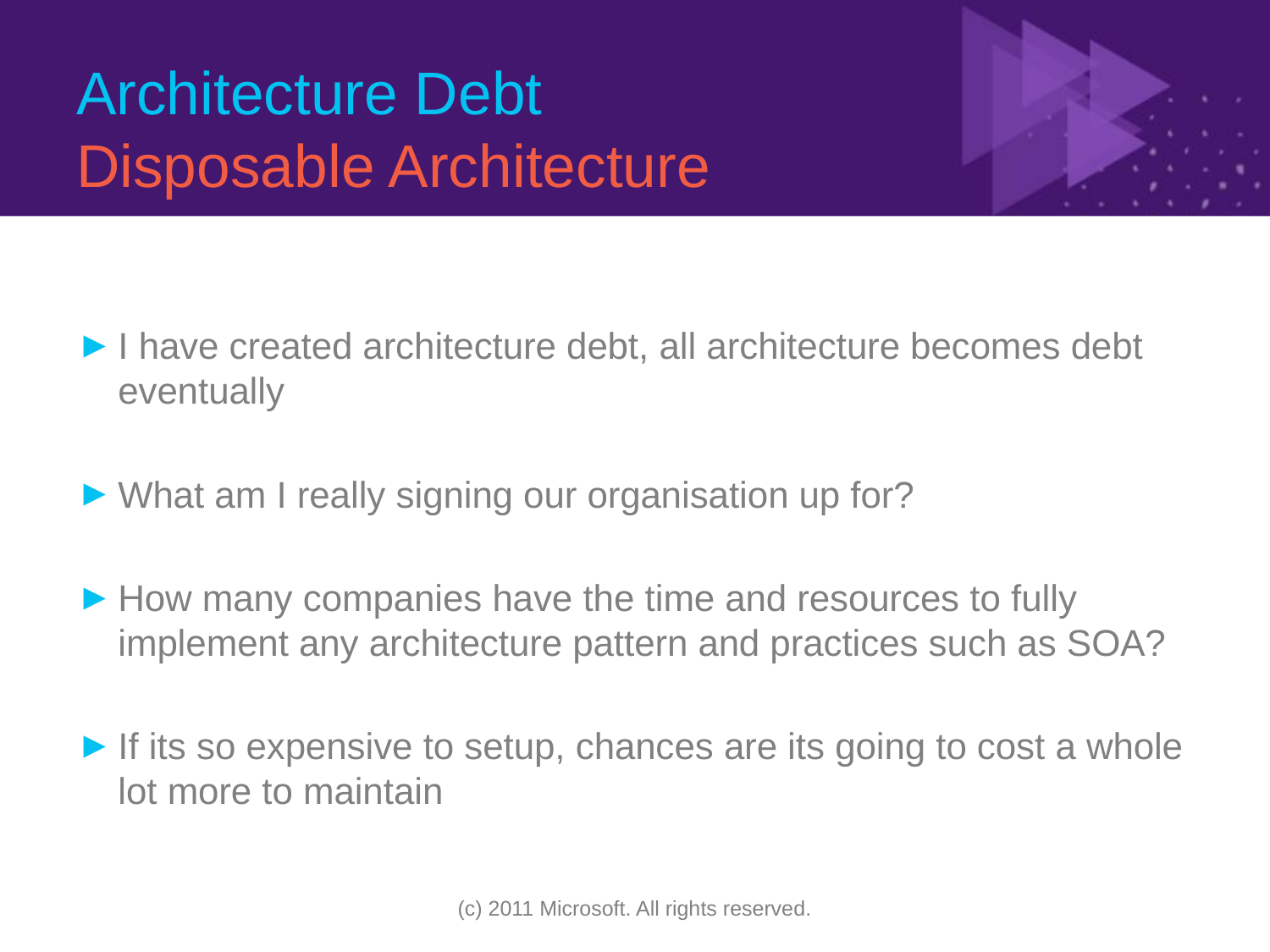

# Architecture Debt Disposable Architecture
I have created architecture debt, all architecture becomes debt eventually

What am I really signing our organisation up for?

How many companies have the time and resources to fully implement any architecture pattern and practices such as SOA?

If its so expensive to setup, chances are its going to cost a whole lot more to maintain

(c) 2011 Microsoft. All rights reserved.